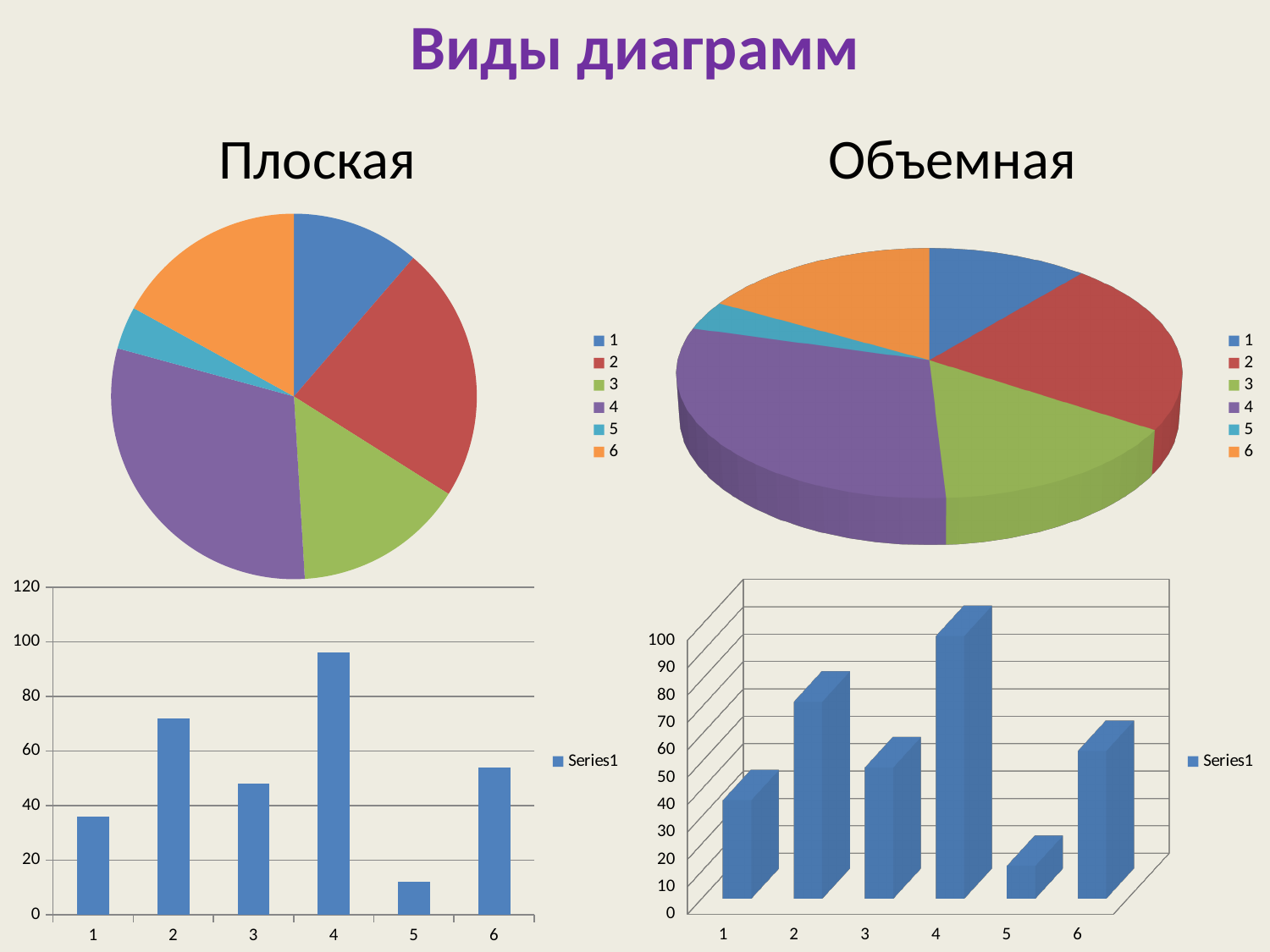

Виды диаграмм
Плоская
Объемная

### Chart

| Category |  |
|---|---|

[unsupported chart]

[unsupported chart]

### Chart

| Category |  |
|---|---|

[unsupported chart]